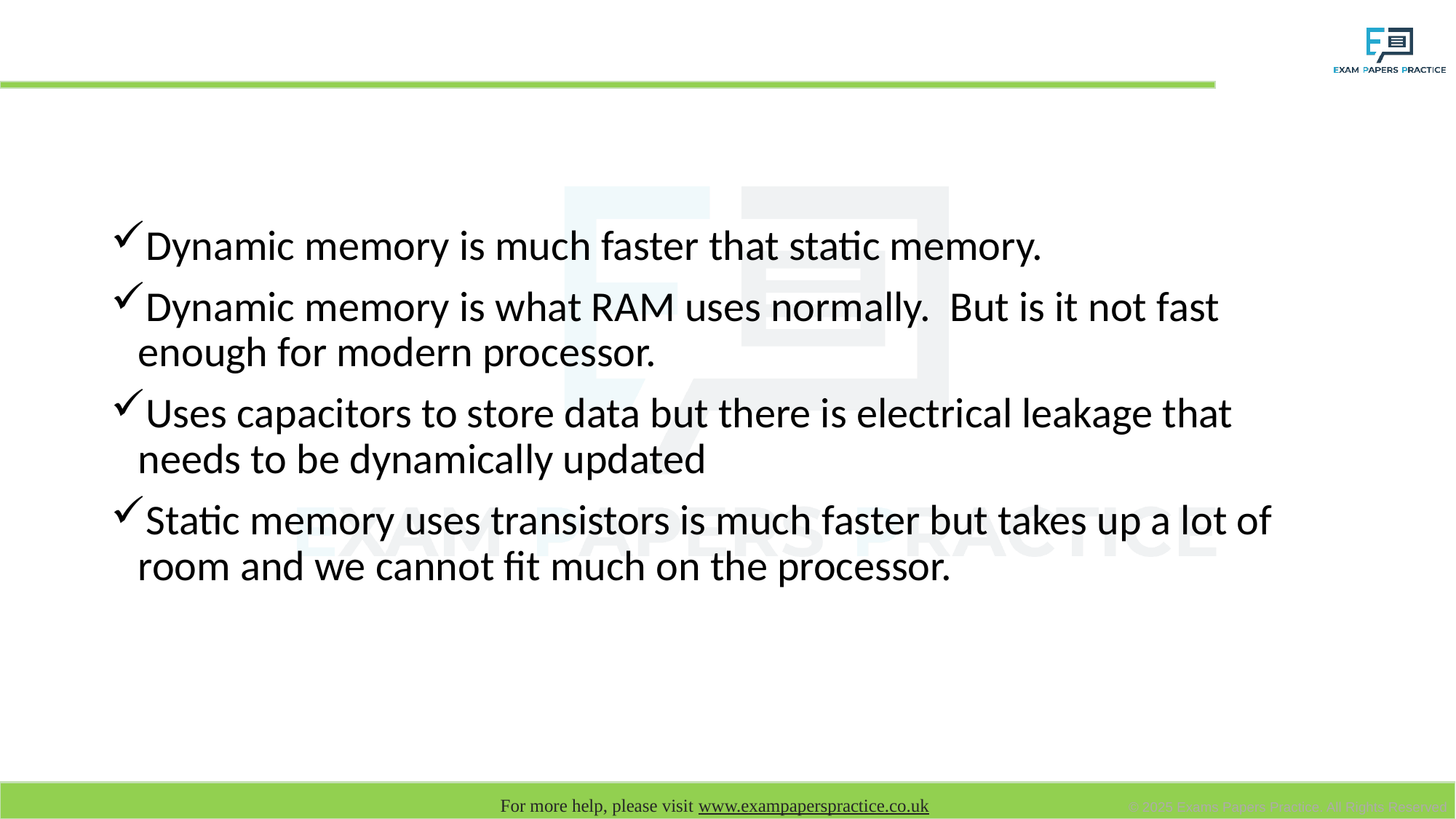

# Dynamic versus static memory
Dynamic memory is much faster that static memory.
Dynamic memory is what RAM uses normally.  But is it not fast enough for modern processor.
Uses capacitors to store data but there is electrical leakage that needs to be dynamically updated
Static memory uses transistors is much faster but takes up a lot of room and we cannot fit much on the processor.